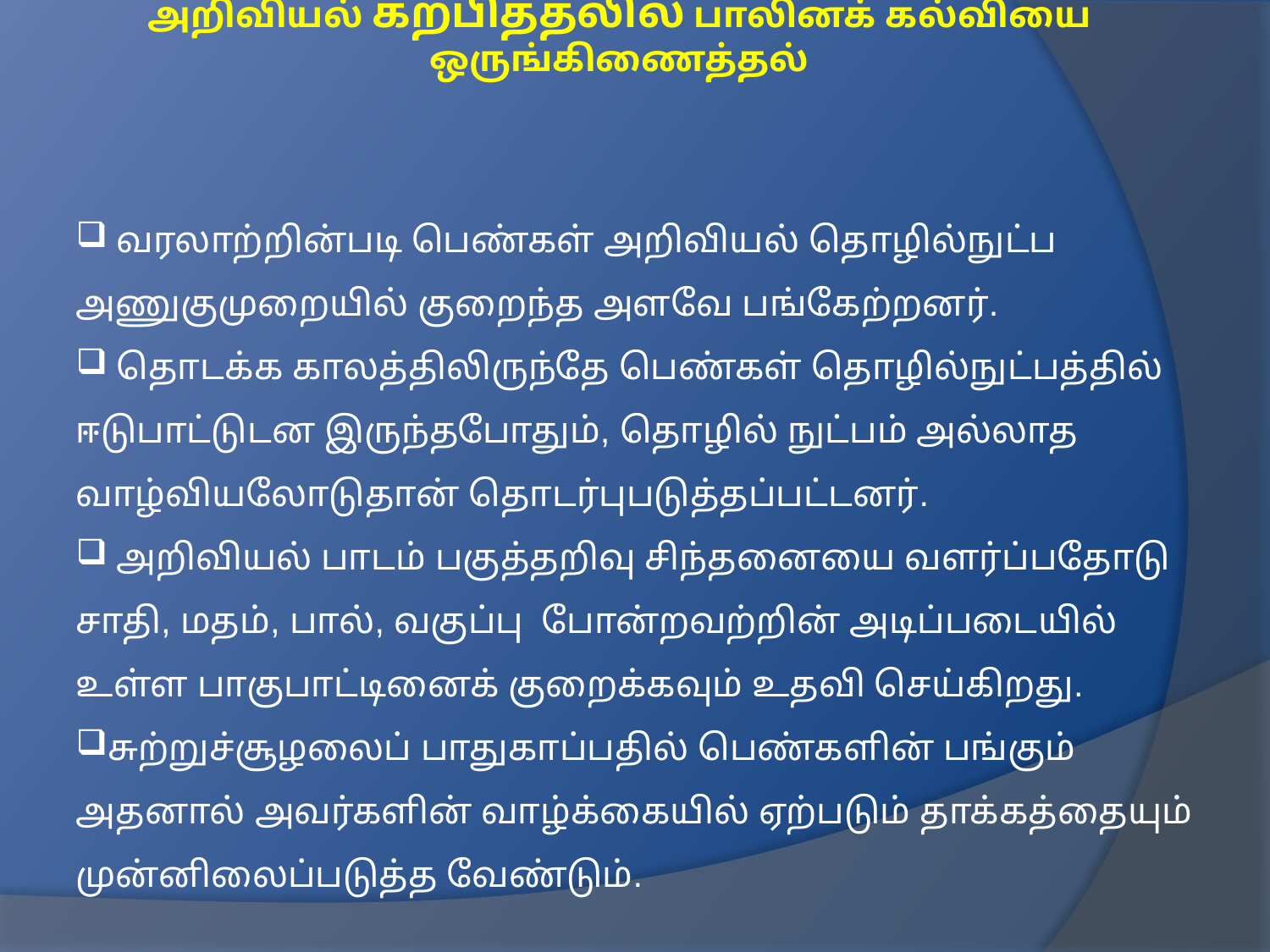

அறிவியல் கற்பித்தலில் பாலினக் கல்வியை ஒருங்கிணைத்தல்
 வரலாற்றின்படி பெண்கள் அறிவியல் தொழில்நுட்ப அணுகுமுறையில் குறைந்த அளவே பங்கேற்றனர்.
 தொடக்க காலத்திலிருந்தே பெண்கள் தொழில்நுட்பத்தில்  ஈடுபாட்டுடன இருந்தபோதும், தொழில் நுட்பம் அல்லாத வாழ்வியலோடுதான் தொடர்புபடுத்தப்பட்டனர்.
 அறிவியல் பாடம் பகுத்தறிவு சிந்தனையை வளர்ப்பதோடு சாதி, மதம், பால், வகுப்பு  போன்றவற்றின் அடிப்படையில் உள்ள பாகுபாட்டினைக் குறைக்கவும் உதவி செய்கிறது.
சுற்றுச்சூழலைப் பாதுகாப்பதில் பெண்களின் பங்கும் அதனால் அவர்களின் வாழ்க்கையில் ஏற்படும் தாக்கத்தையும் முன்னிலைப்படுத்த வேண்டும்.